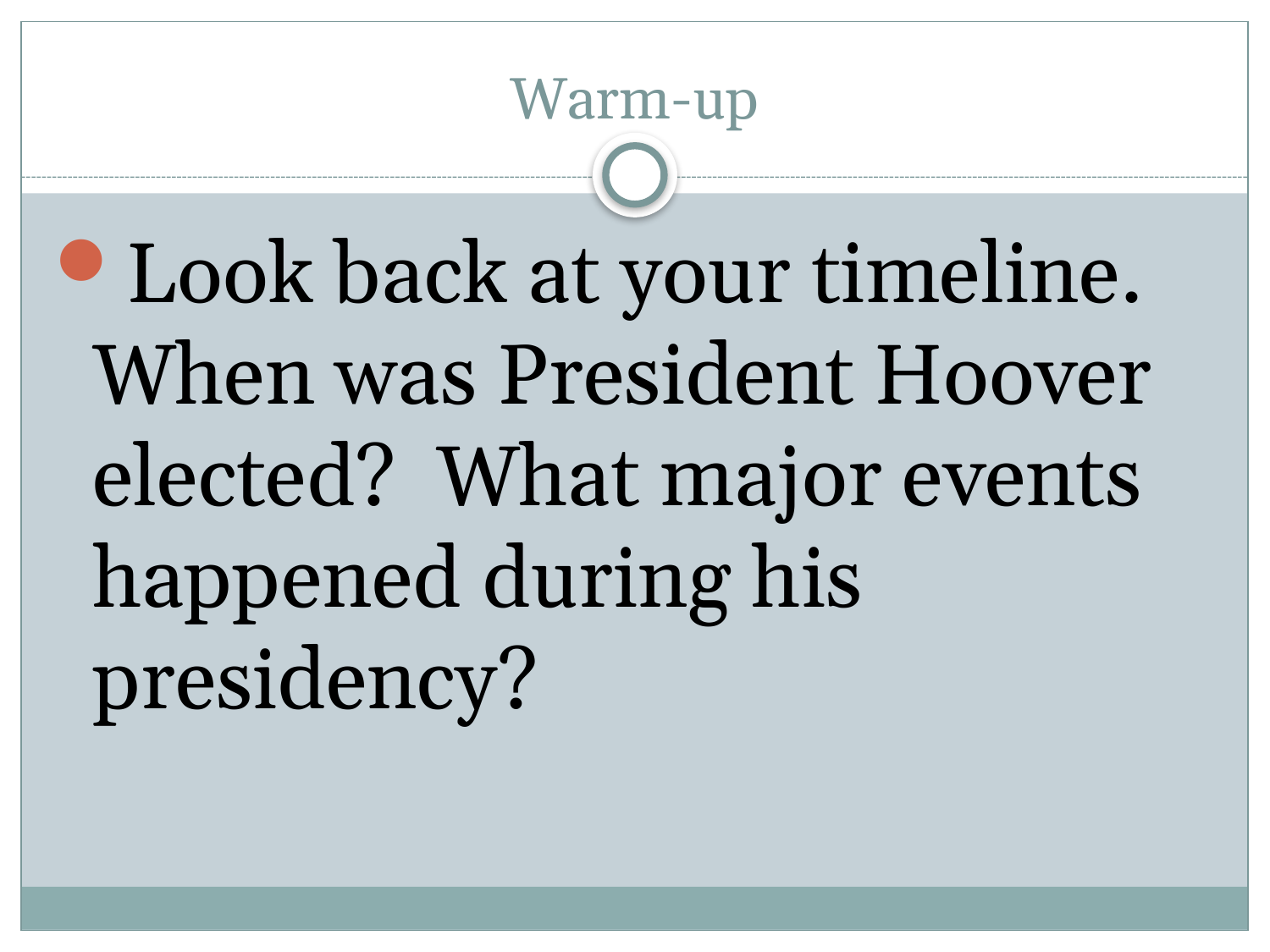

# Warm-up
Look back at your timeline.  When was President Hoover elected?  What major events happened during his presidency?